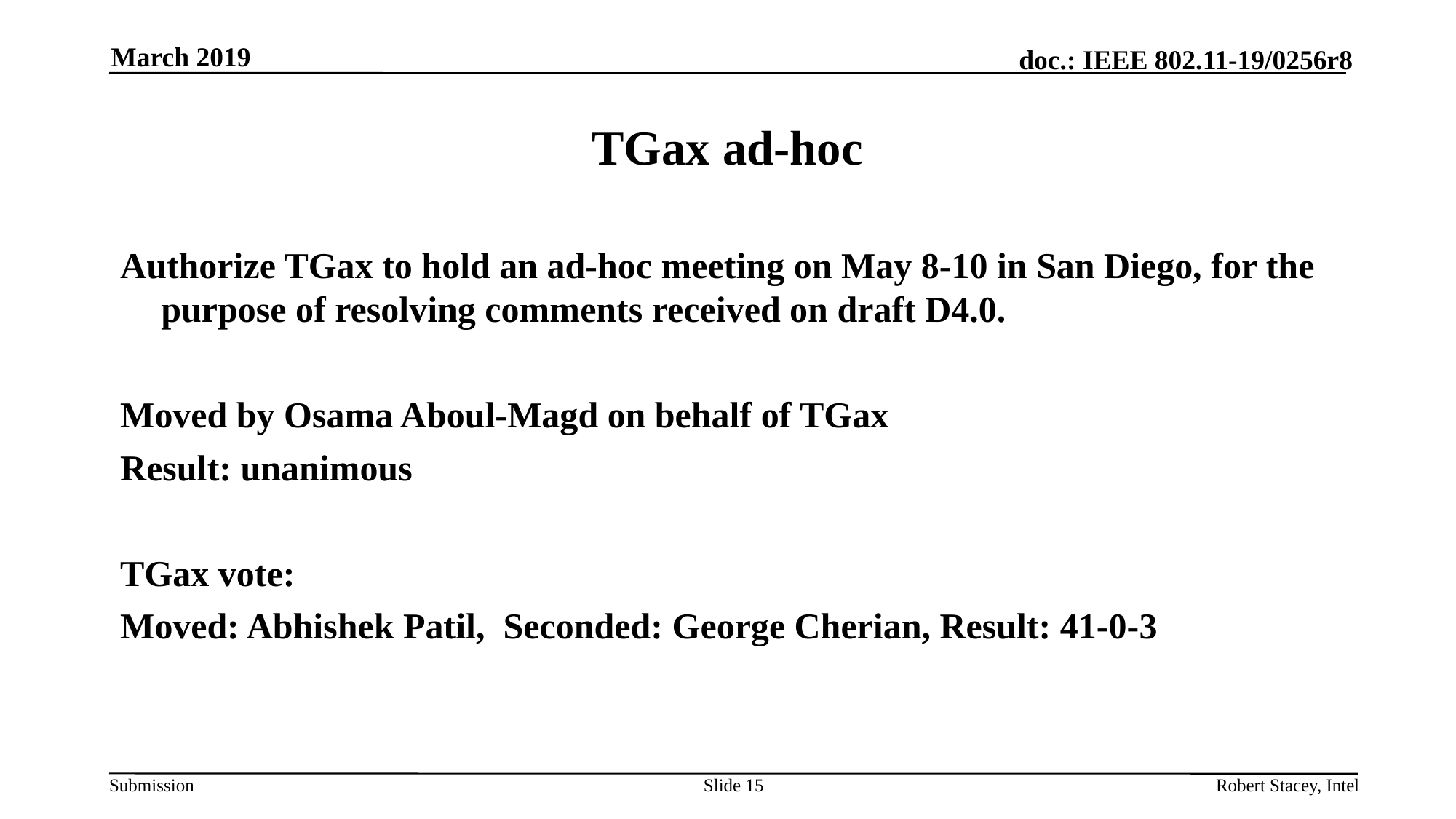

March 2019
# TGax ad-hoc
Authorize TGax to hold an ad-hoc meeting on May 8-10 in San Diego, for the purpose of resolving comments received on draft D4.0.

Moved by Osama Aboul-Magd on behalf of TGax
Result: unanimous

TGax vote:
Moved: Abhishek Patil,  Seconded: George Cherian, Result: 41-0-3
Slide 15
Robert Stacey, Intel